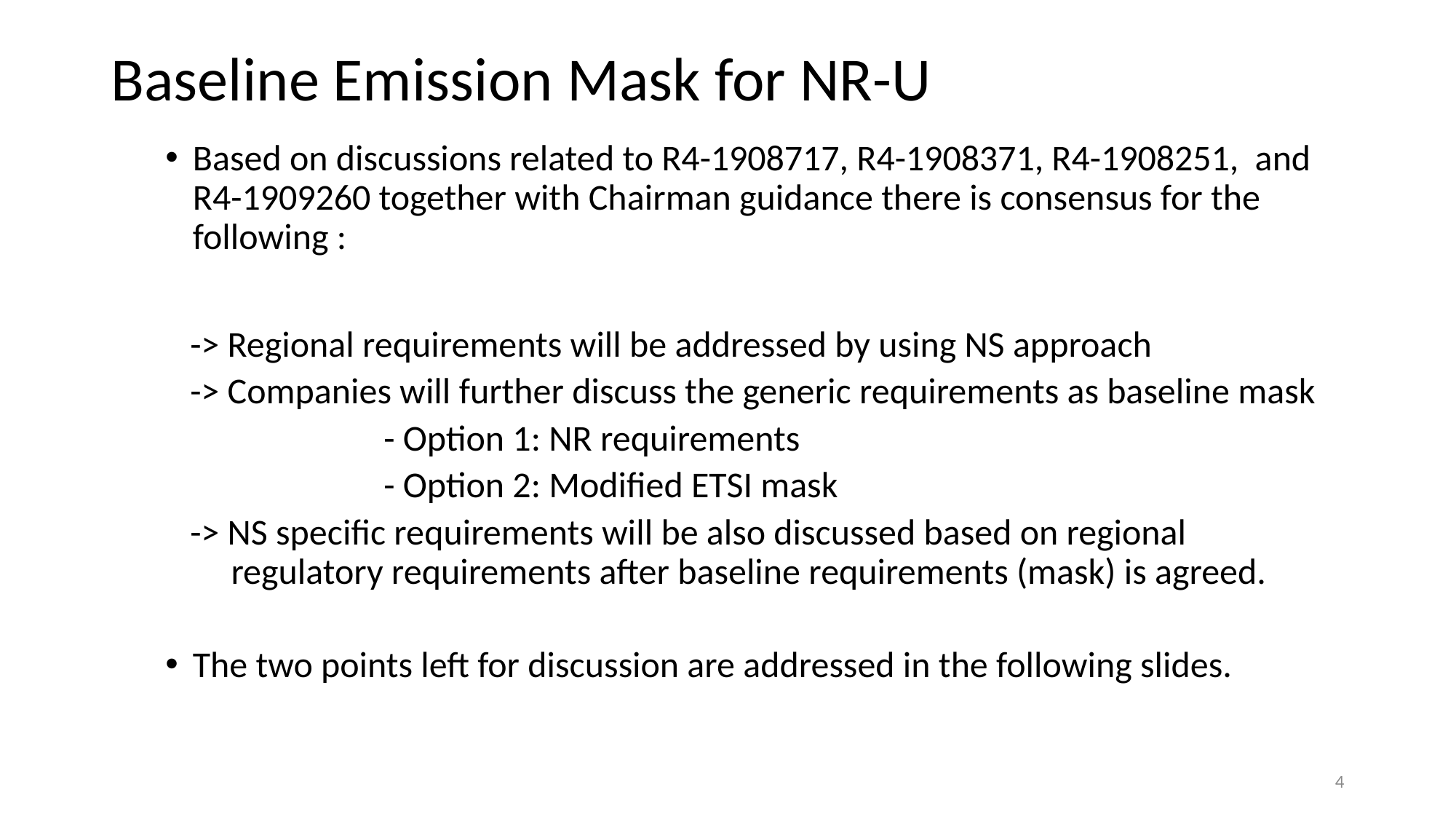

# Baseline Emission Mask for NR-U
Based on discussions related to R4-1908717, R4-1908371, R4-1908251,  and R4-1909260 together with Chairman guidance there is consensus for the following :

   -> Regional requirements will be addressed by using NS approach
   -> Companies will further discuss the generic requirements as baseline mask
		- Option 1: NR requirements
		- Option 2: Modified ETSI mask
   -> NS specific requirements will be also discussed based on regional
        regulatory requirements after baseline requirements (mask) is agreed.

The two points left for discussion are addressed in the following slides.

4